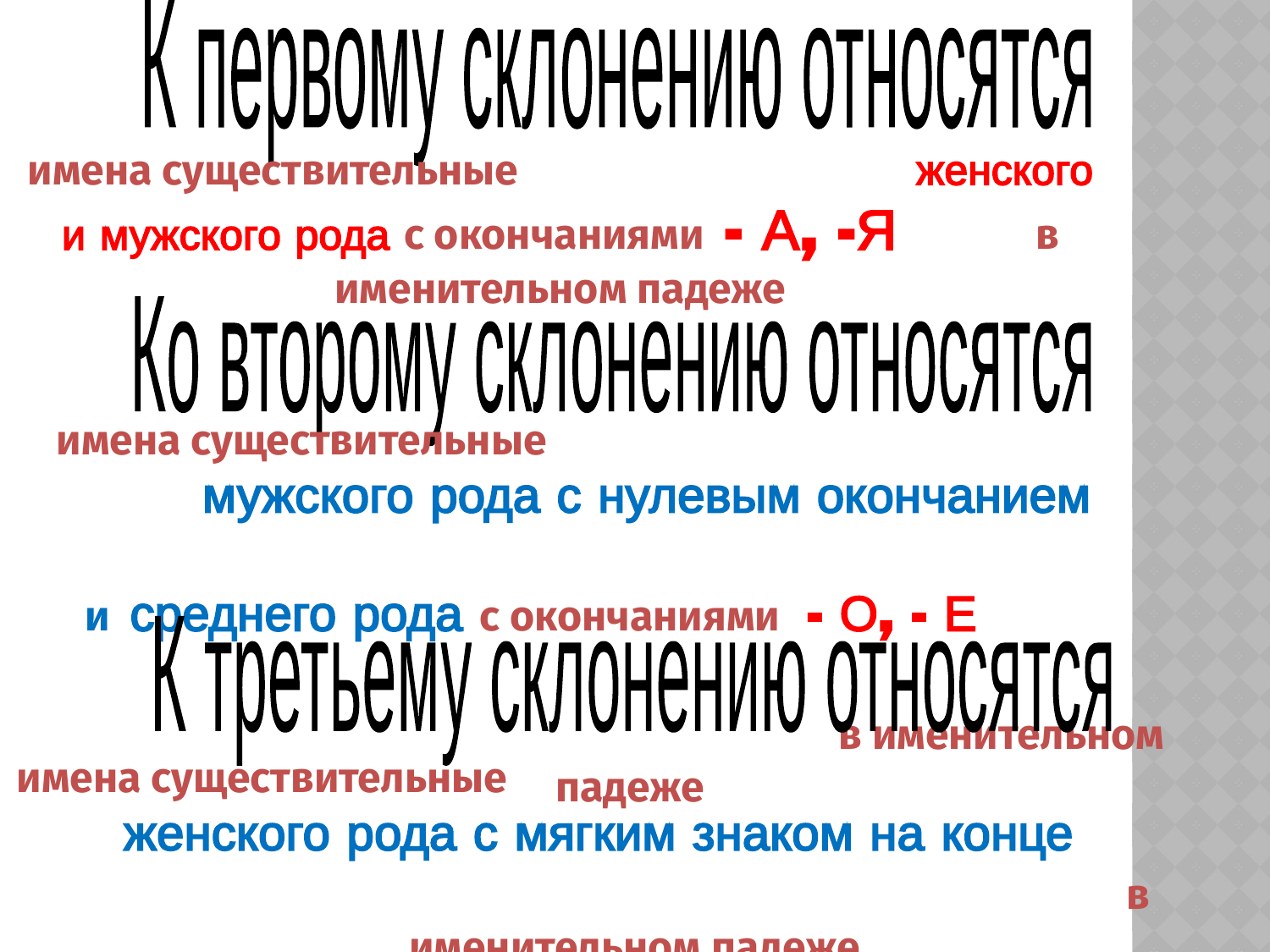

К первому склонению относятся
имена существительные                                        женского и мужского рода с окончаниями  - А, -Я          в именительном падеже
Ко второму склонению относятся
имена существительные                                                                                  мужского рода с нулевым окончанием                                                                                 и  среднего рода с окончаниями  - О, - Е                                                                                                                                   в именительном падеже
К третьему склонению относятся
имена существительные                                                                                       женского рода с мягким знаком на конце                                                                         в именительном падеже